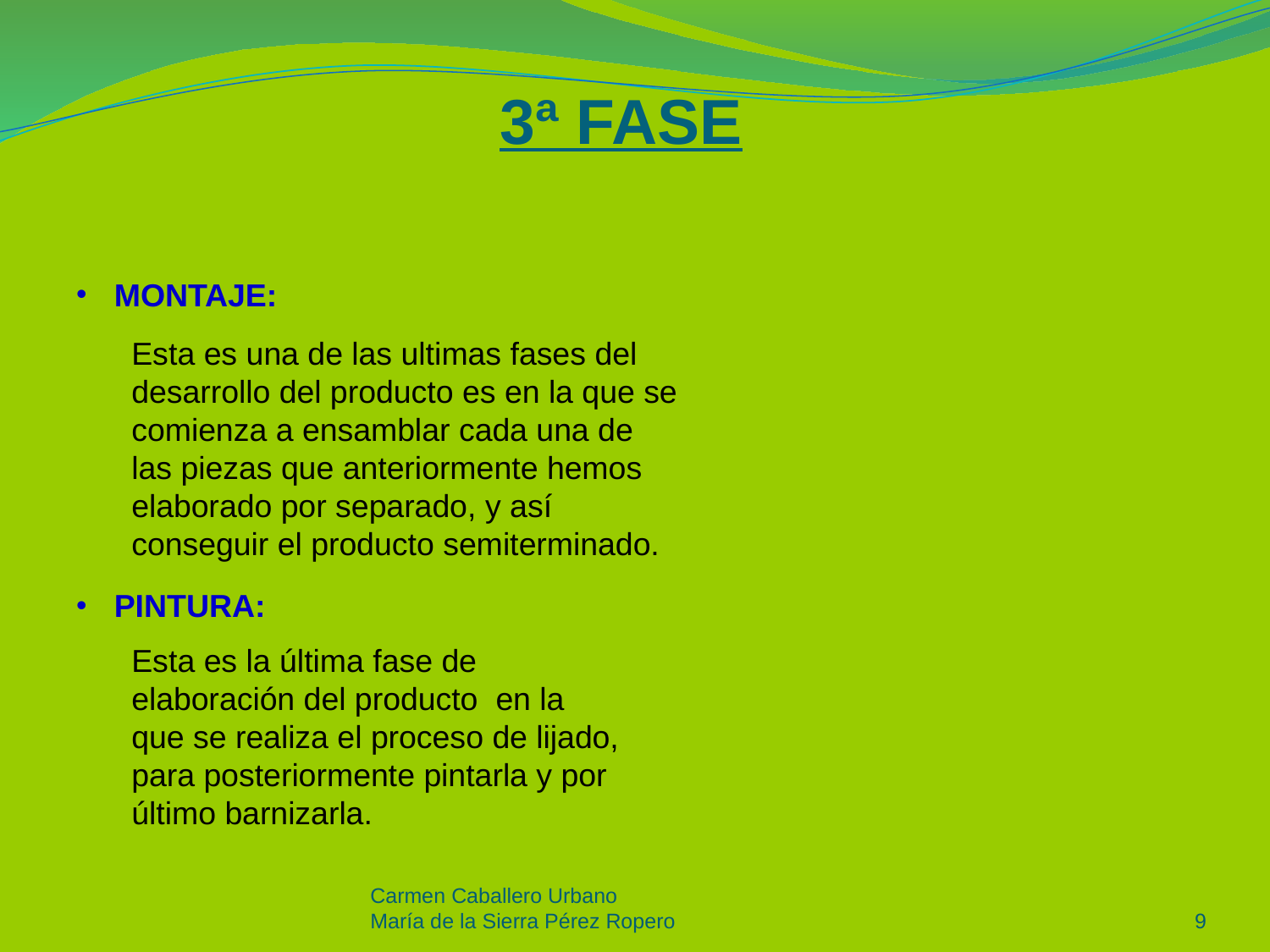

# 3ª FASE
MONTAJE:

PINTURA:
Esta es una de las ultimas fases del desarrollo del producto es en la que se comienza a ensamblar cada una de las piezas que anteriormente hemos elaborado por separado, y así conseguir el producto semiterminado.
Esta es la última fase de elaboración del producto  en la que se realiza el proceso de lijado, para posteriormente pintarla y por último barnizarla.
Carmen Caballero Urbano
María de la Sierra Pérez Ropero
9